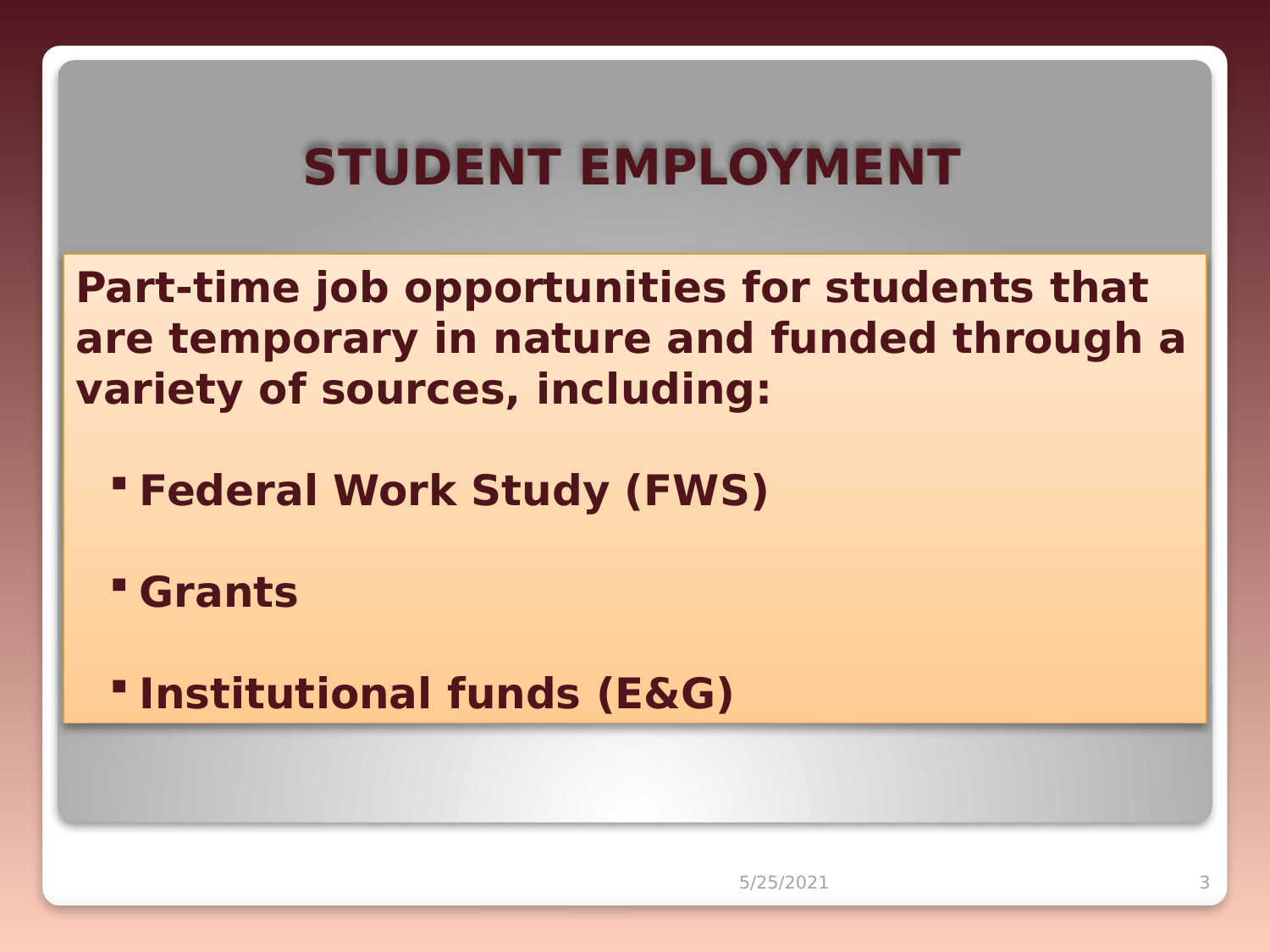

# STUDENT EMPLOYMENT
Part-time job opportunities for students that are temporary in nature and funded through a variety of sources, including:

Federal Work Study (FWS)

Grants

Institutional funds (E&G)
5/25/2021
3